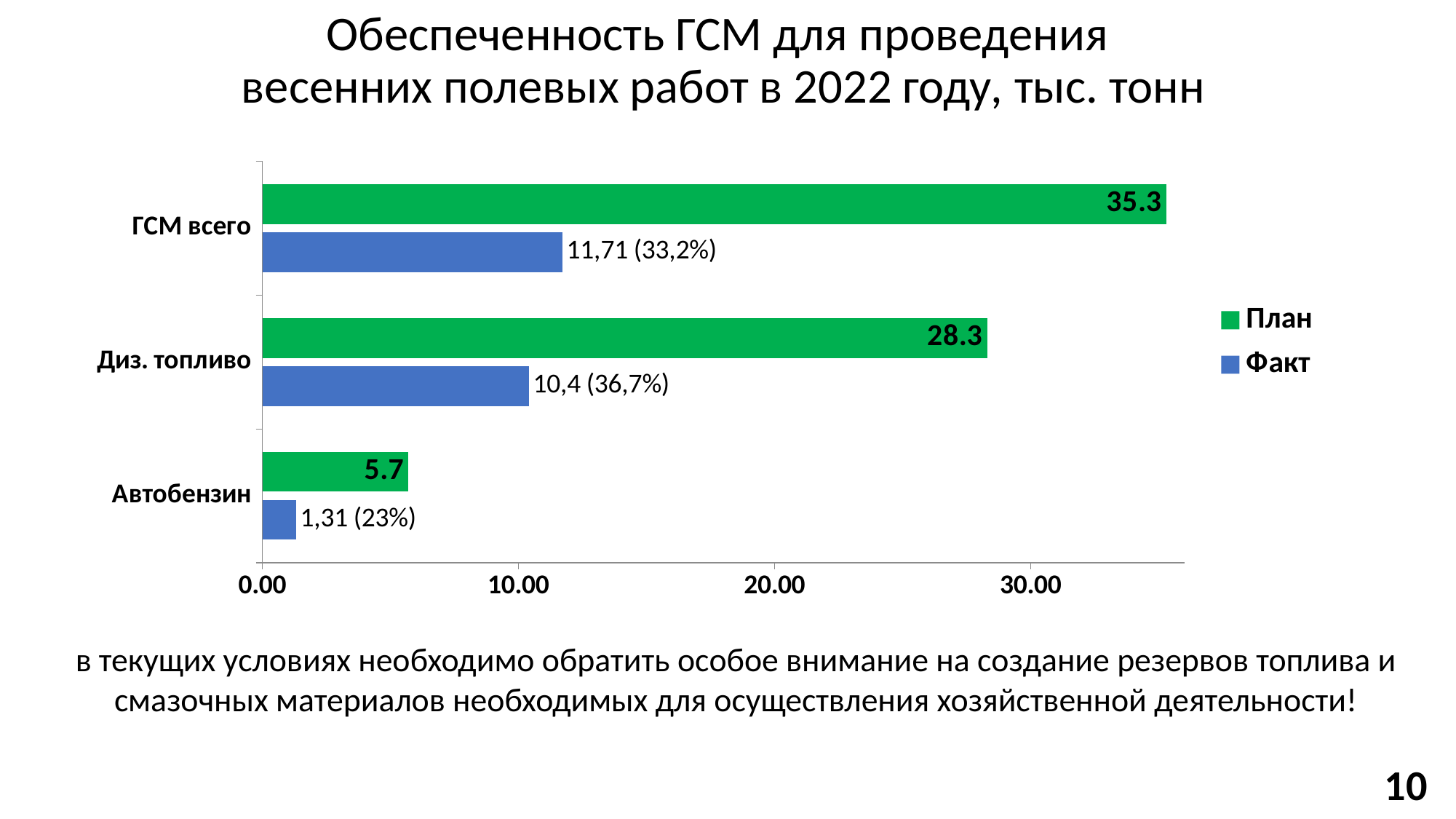

# Обеспеченность ГСМ для проведения весенних полевых работ в 2022 году, тыс. тонн

### Chart

| Category | Факт | План |
|---|---|---|
| Автобензин | 1.31 | 5.7 |
| Диз. топливо | 10.4 | 28.3 |
| ГСМ всего | 11.71 | 35.3 |
в текущих условиях необходимо обратить особое внимание на создание резервов топлива и смазочных материалов необходимых для осуществления хозяйственной деятельности!
10